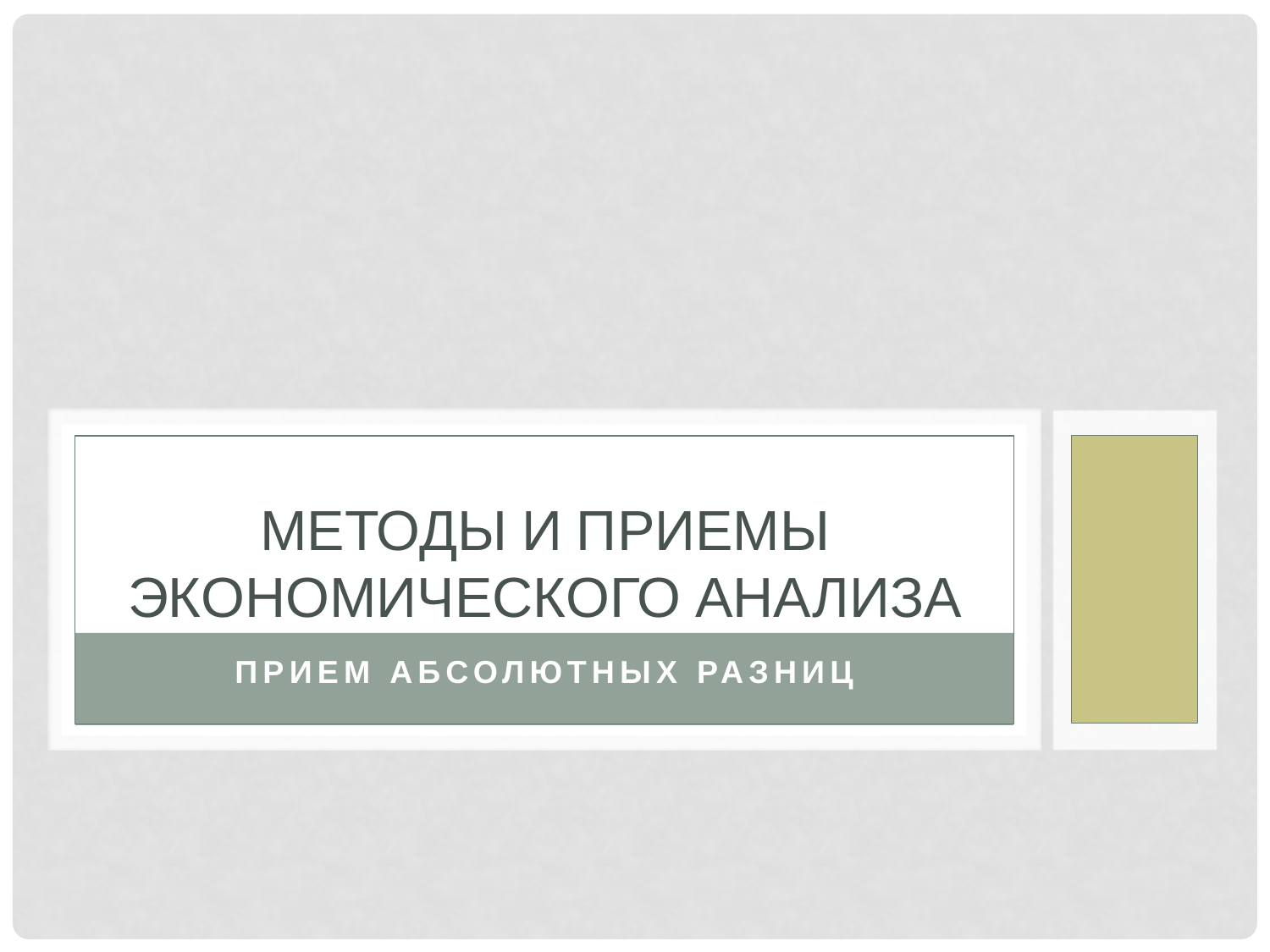

# Методы и приемы экономического анализа
Прием абсолютных разниц